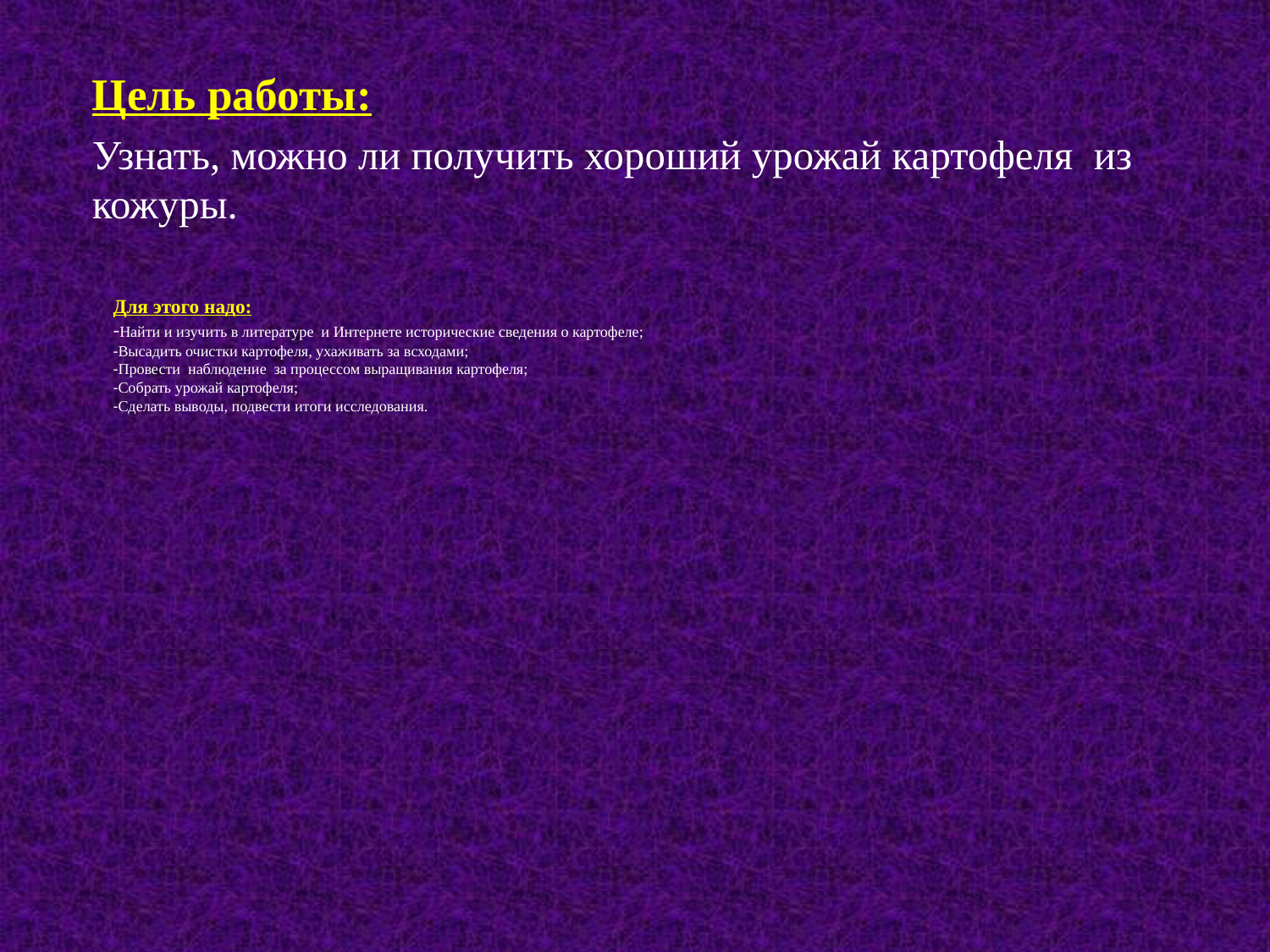

Цель работы:
Узнать, можно ли получить хороший урожай картофеля  из  кожуры.

# Для этого надо: -Найти и изучить в литературе  и Интернете исторические сведения о картофеле; -Высадить очистки картофеля, ухаживать за всходами; -Провести  наблюдение  за процессом выращивания картофеля; -Собрать урожай картофеля; -Сделать выводы, подвести итоги исследования.